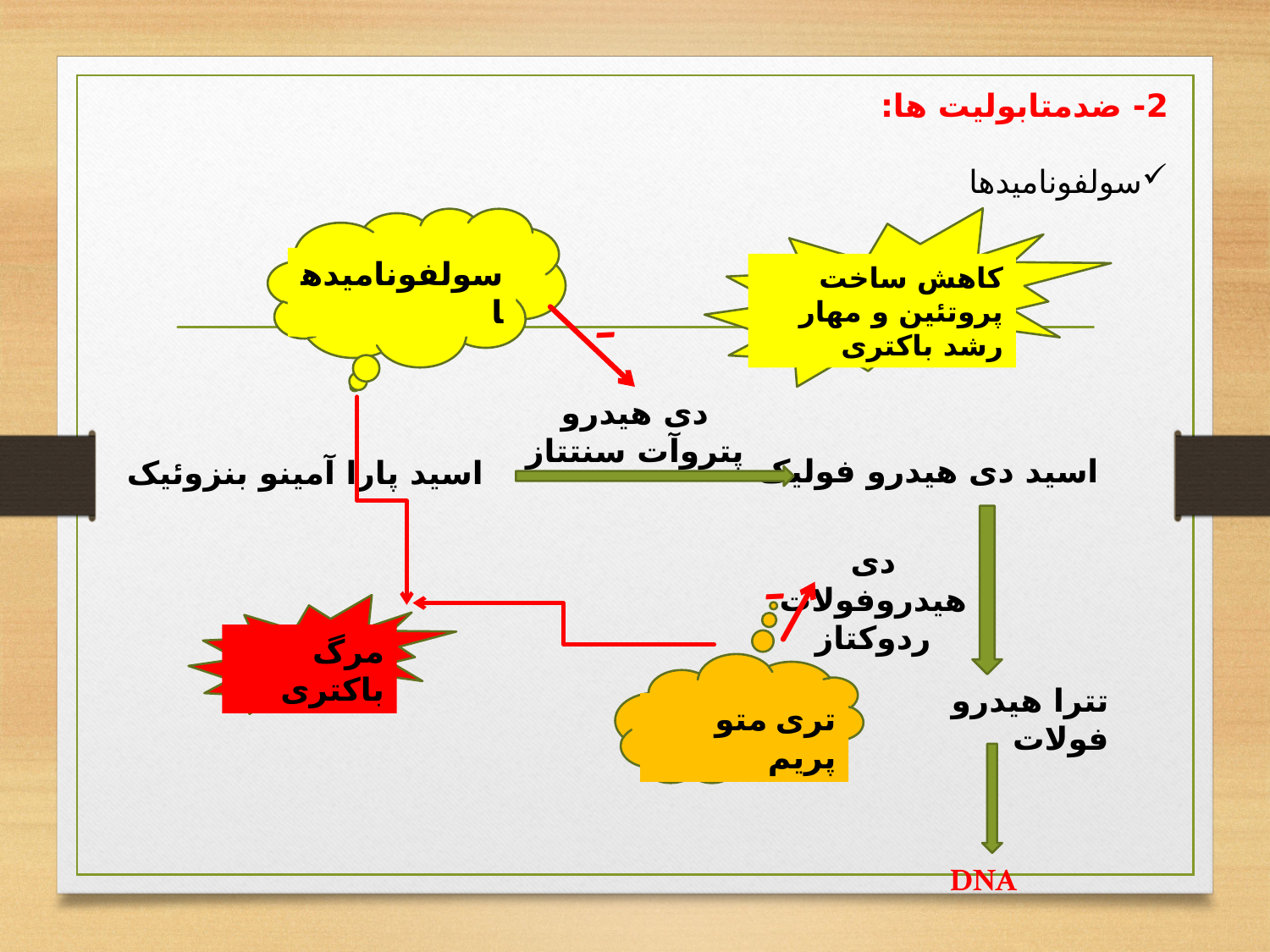

2- ضدمتابولیت ها:

سولفونامیدها

سولفونامیدها

کاهش ساخت پروتئین و مهار رشد باکتری
-
دی هیدرو پتروآت سنتتاز
اسید دی هیدرو فولیک
اسید پارا آمینو بنزوئیک

دی هیدروفولات ردوکتاز
-

مرگ باکتری

تری متو پریم
تترا هیدرو فولات

DNA